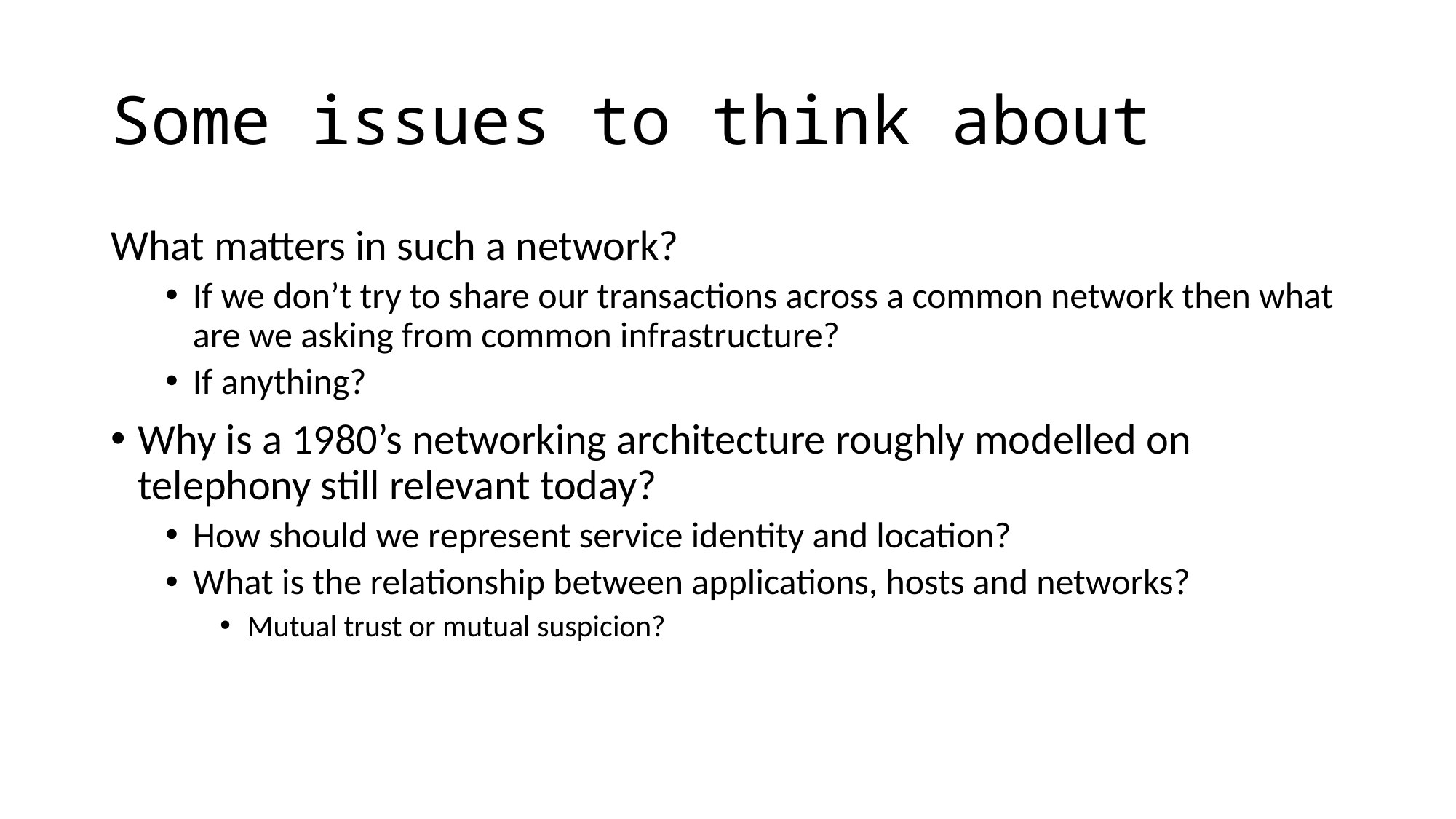

# Some issues to think about
What matters in such a network?
If we don’t try to share our transactions across a common network then what are we asking from common infrastructure?
If anything?
Why is a 1980’s networking architecture roughly modelled on telephony still relevant today?
How should we represent service identity and location?
What is the relationship between applications, hosts and networks?
Mutual trust or mutual suspicion?